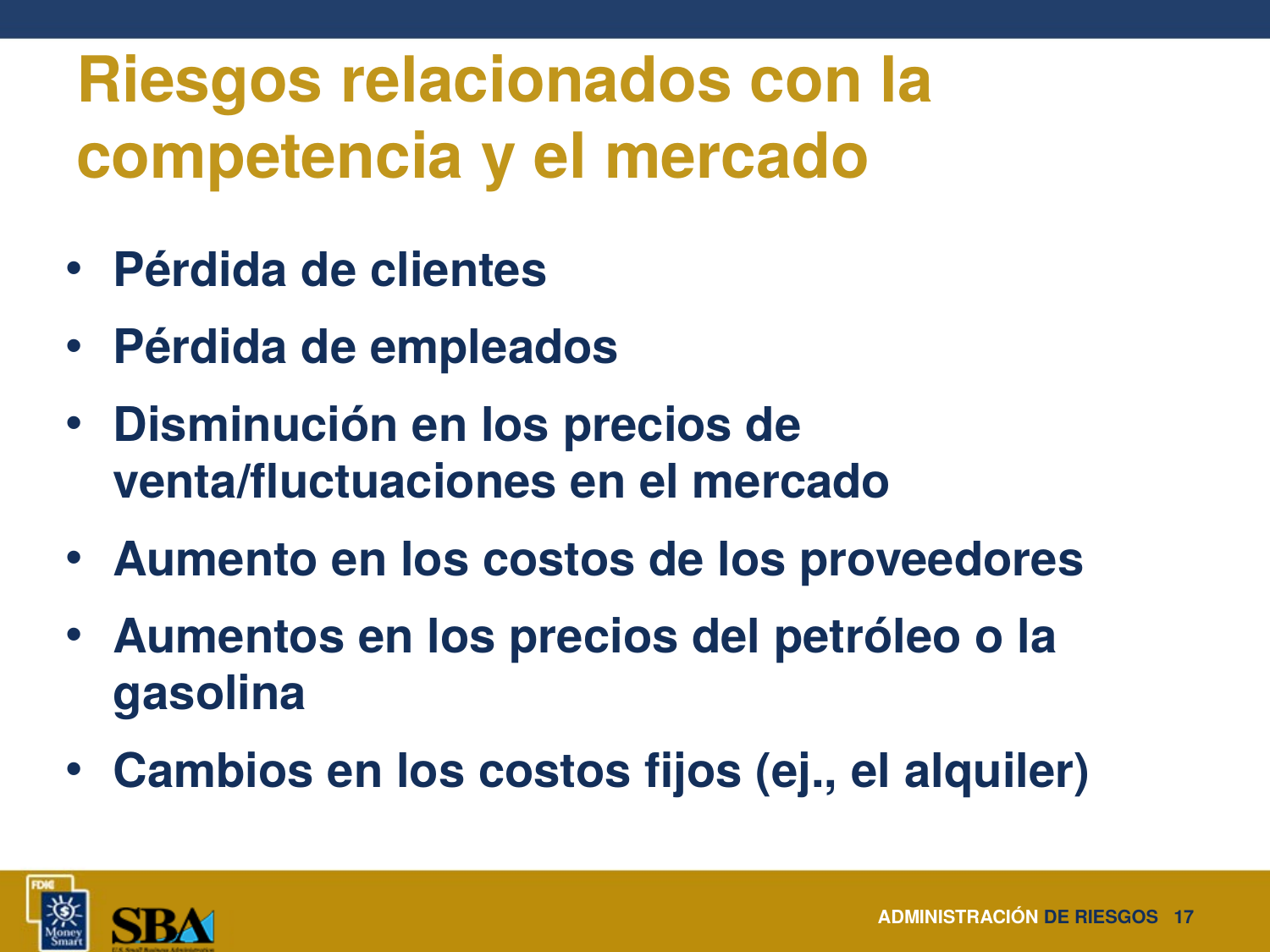

# Riesgos relacionados con la competencia y el mercado
Pérdida de clientes
Pérdida de empleados
Disminución en los precios de venta/fluctuaciones en el mercado
Aumento en los costos de los proveedores
Aumentos en los precios del petróleo o la gasolina
Cambios en los costos fijos (ej., el alquiler)